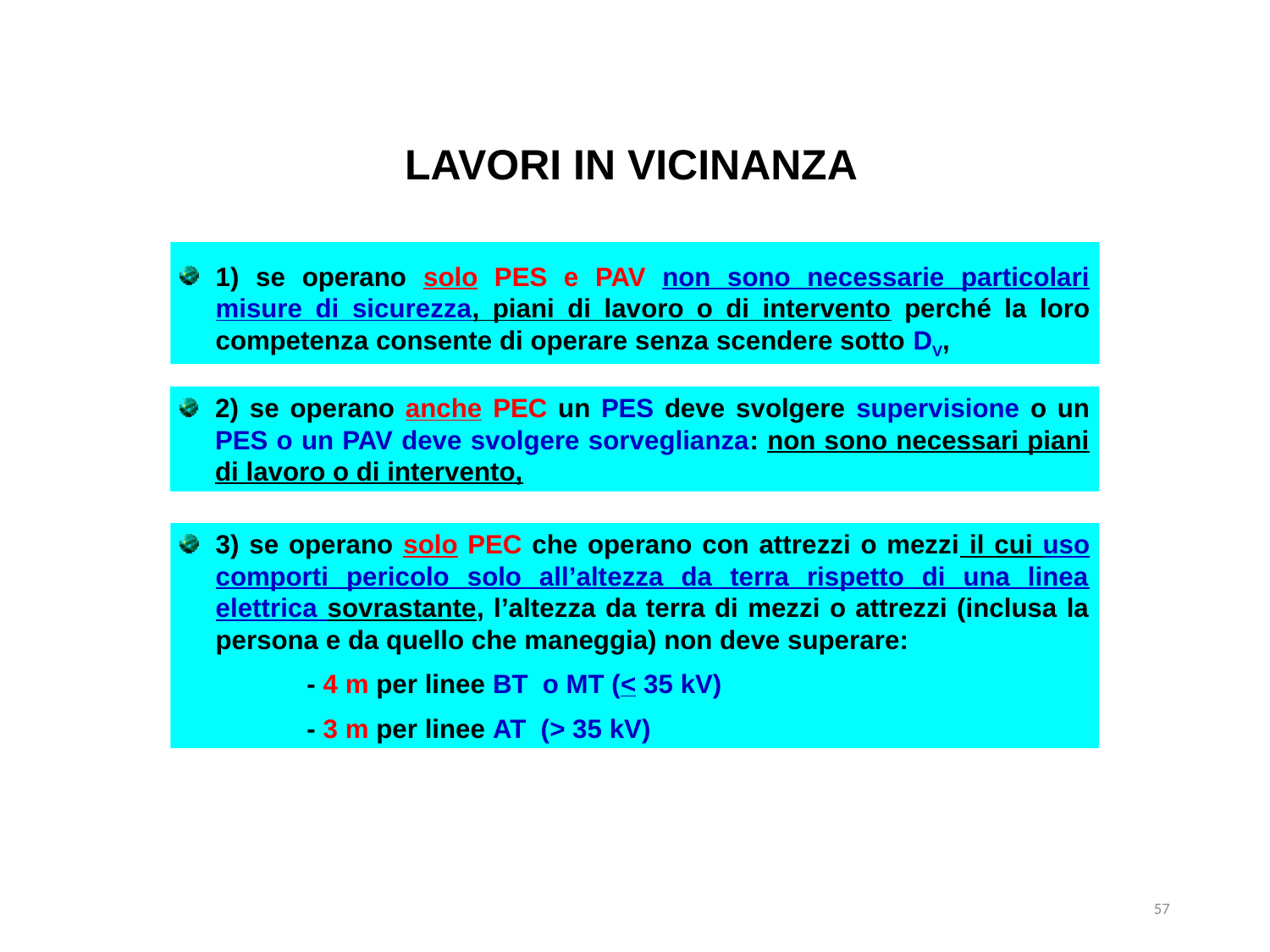

LAVORI IN VICINANZA

1) se operano solo PES e PAV non sono necessarie particolari misure di sicurezza, piani di lavoro o di intervento perché la loro competenza consente di operare senza scendere sotto DV,
2) se operano anche PEC un PES deve svolgere supervisione o un PES o un PAV deve svolgere sorveglianza: non sono necessari piani di lavoro o di intervento,
3) se operano solo PEC che operano con attrezzi o mezzi il cui uso comporti pericolo solo all’altezza da terra rispetto di una linea elettrica sovrastante, l’altezza da terra di mezzi o attrezzi (inclusa la persona e da quello che maneggia) non deve superare:

	- 4 m per linee BT  o MT (< 35 kV)

	- 3 m per linee AT  (> 35 kV)
57